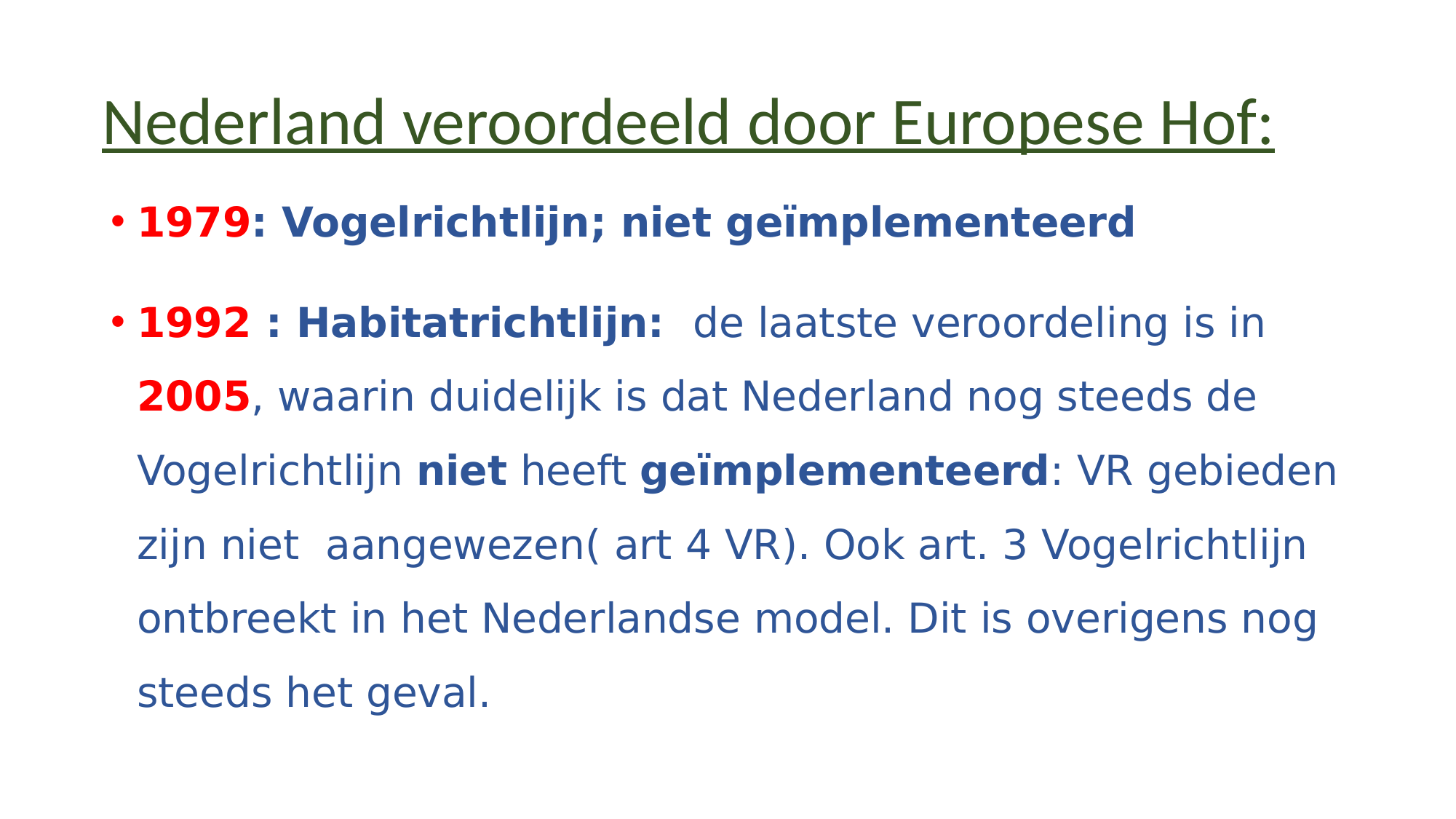

# Nederland veroordeeld door Europese Hof:
1979: Vogelrichtlijn; niet geïmplementeerd
1992 : Habitatrichtlijn:  de laatste veroordeling is in 2005, waarin duidelijk is dat Nederland nog steeds de Vogelrichtlijn niet heeft geïmplementeerd: VR gebieden zijn niet  aangewezen( art 4 VR). Ook art. 3 Vogelrichtlijn ontbreekt in het Nederlandse model. Dit is overigens nog steeds het geval.